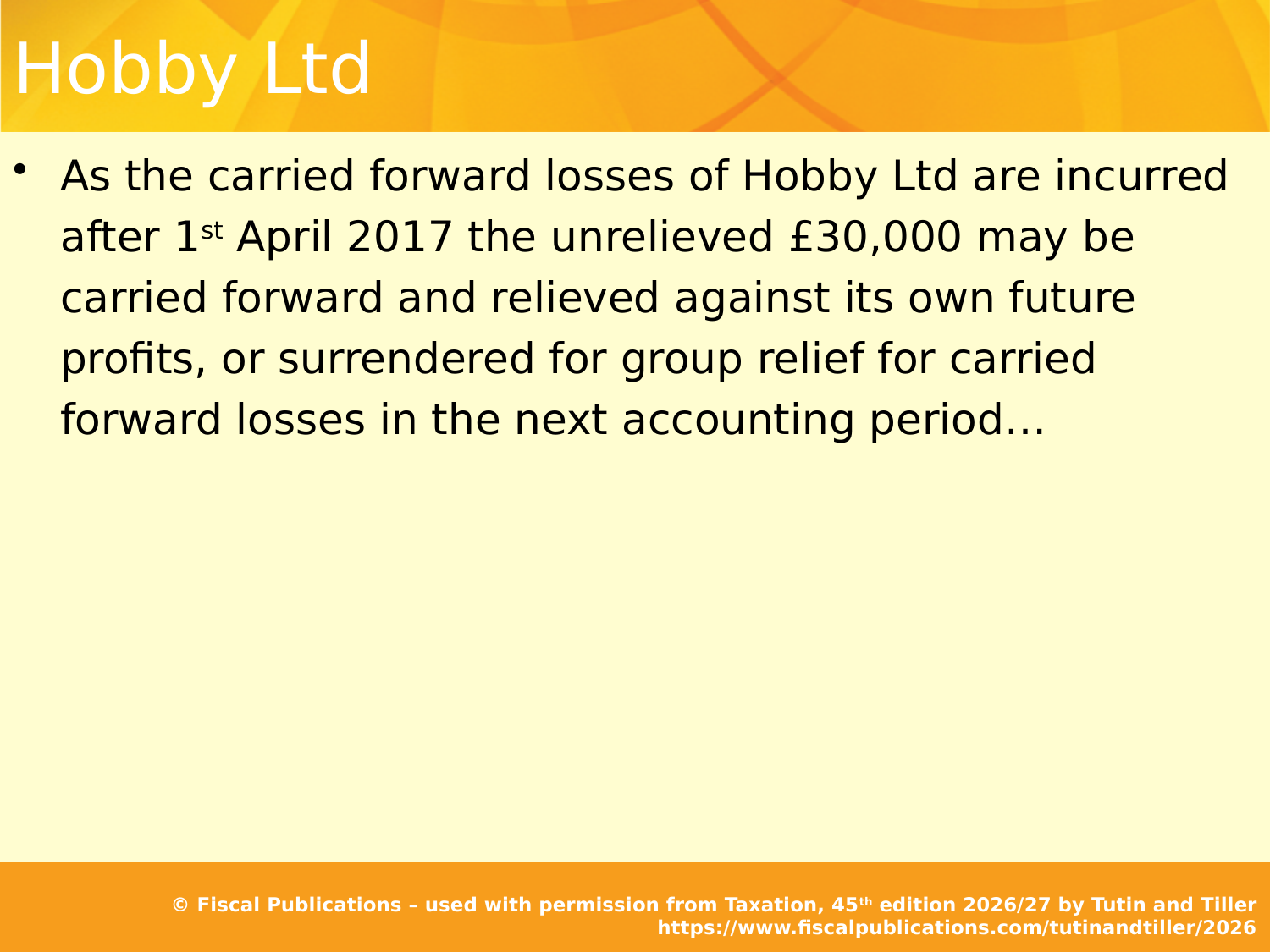

# Hobby Ltd
As the carried forward losses of Hobby Ltd are incurred after 1st April 2017 the unrelieved £30,000 may be carried forward and relieved against its own future profits, or surrendered for group relief for carried forward losses in the next accounting period…